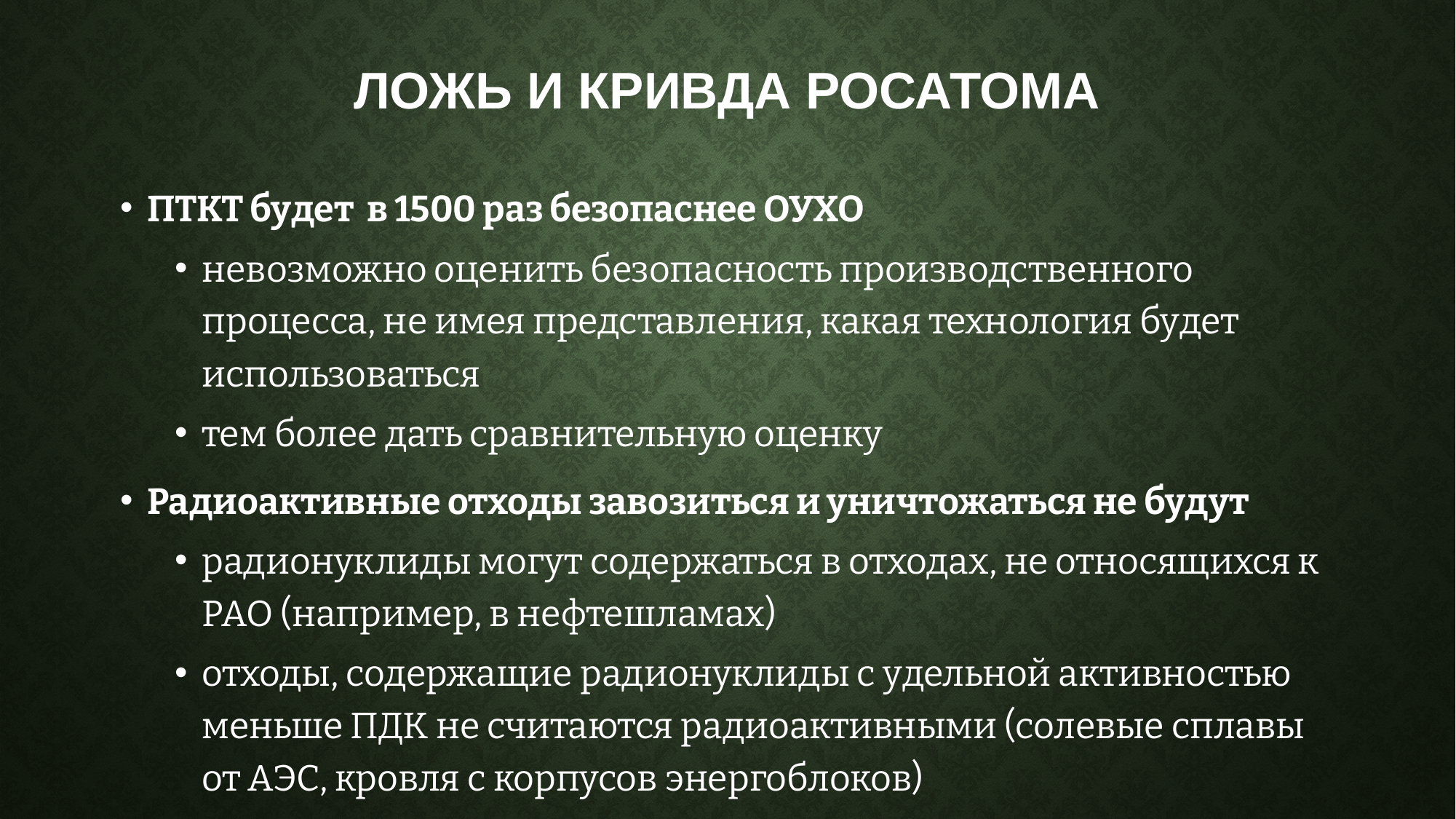

# ЛОЖЬ И КРИВДА РОСАТОМА
ПТКТ будет  в 1500 раз безопаснее ОУХО
невозможно оценить безопасность производственного процесса, не имея представления, какая технология будет использоваться
тем более дать сравнительную оценку
Радиоактивные отходы завозиться и уничтожаться не будут
радионуклиды могут содержаться в отходах, не относящихся к РАО (например, в нефтешламах)
отходы, содержащие радионуклиды с удельной активностью меньше ПДК не считаются радиоактивными (солевые сплавы от АЭС, кровля с корпусов энергоблоков)